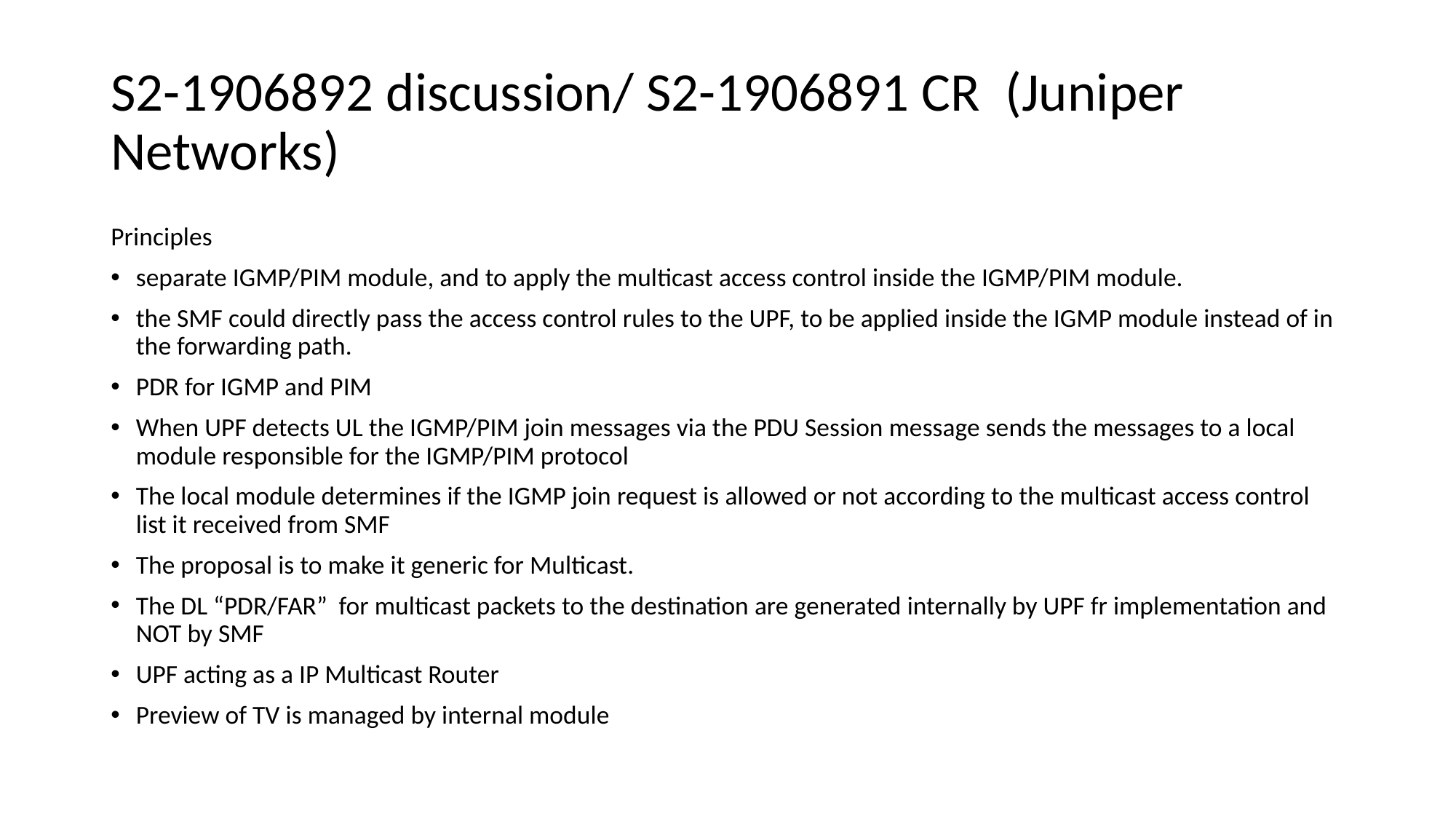

# S2-1906892 discussion/ S2-1906891 CR  (Juniper Networks)
Principles
separate IGMP/PIM module, and to apply the multicast access control inside the IGMP/PIM module.
the SMF could directly pass the access control rules to the UPF, to be applied inside the IGMP module instead of in the forwarding path.
PDR for IGMP and PIM
When UPF detects UL the IGMP/PIM join messages via the PDU Session message sends the messages to a local module responsible for the IGMP/PIM protocol
The local module determines if the IGMP join request is allowed or not according to the multicast access control list it received from SMF
The proposal is to make it generic for Multicast.
The DL “PDR/FAR”  for multicast packets to the destination are generated internally by UPF fr implementation and NOT by SMF
UPF acting as a IP Multicast Router
Preview of TV is managed by internal module